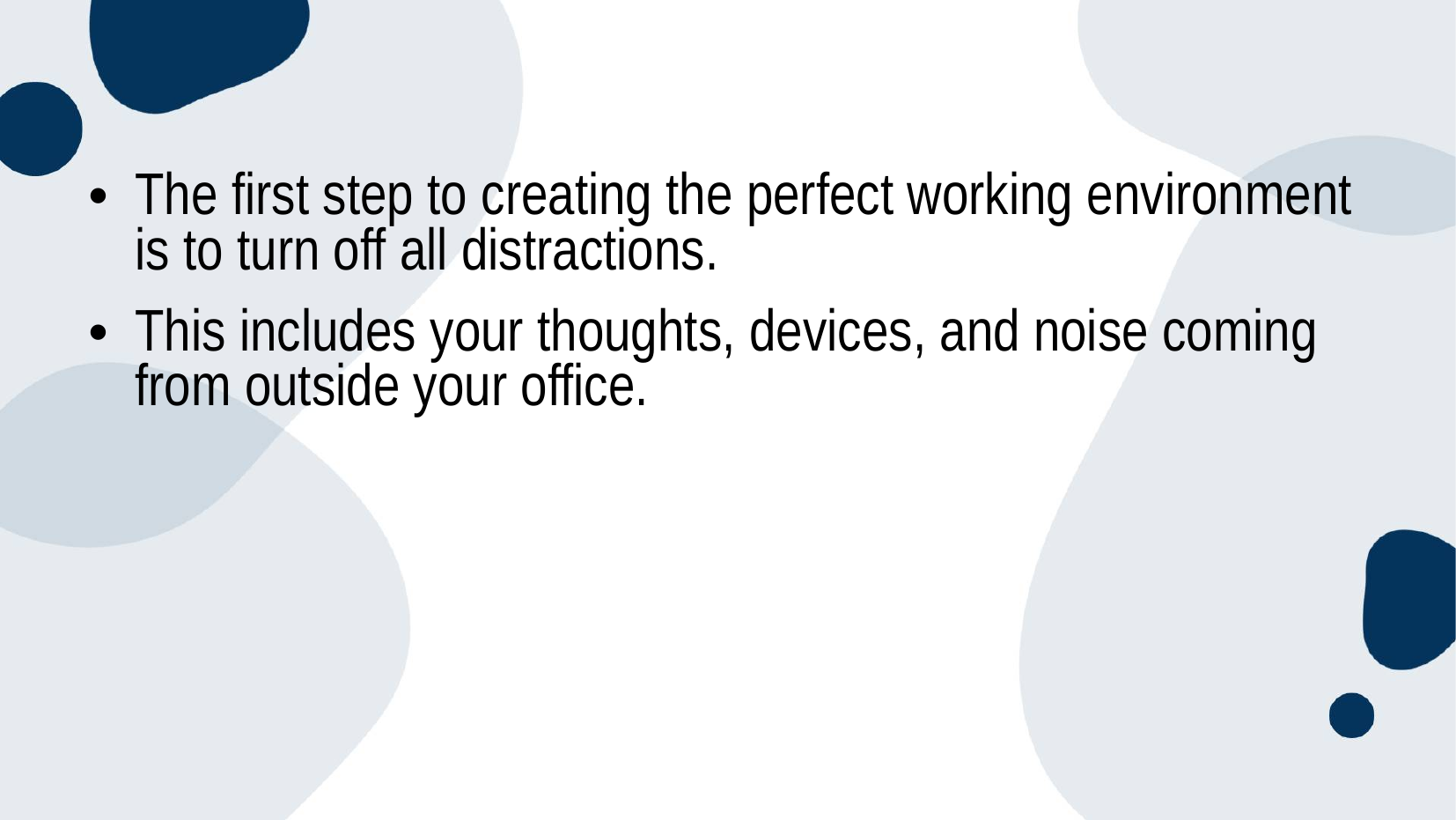

The first step to creating the perfect working environment is to turn off all distractions.
This includes your thoughts, devices, and noise coming from outside your office.